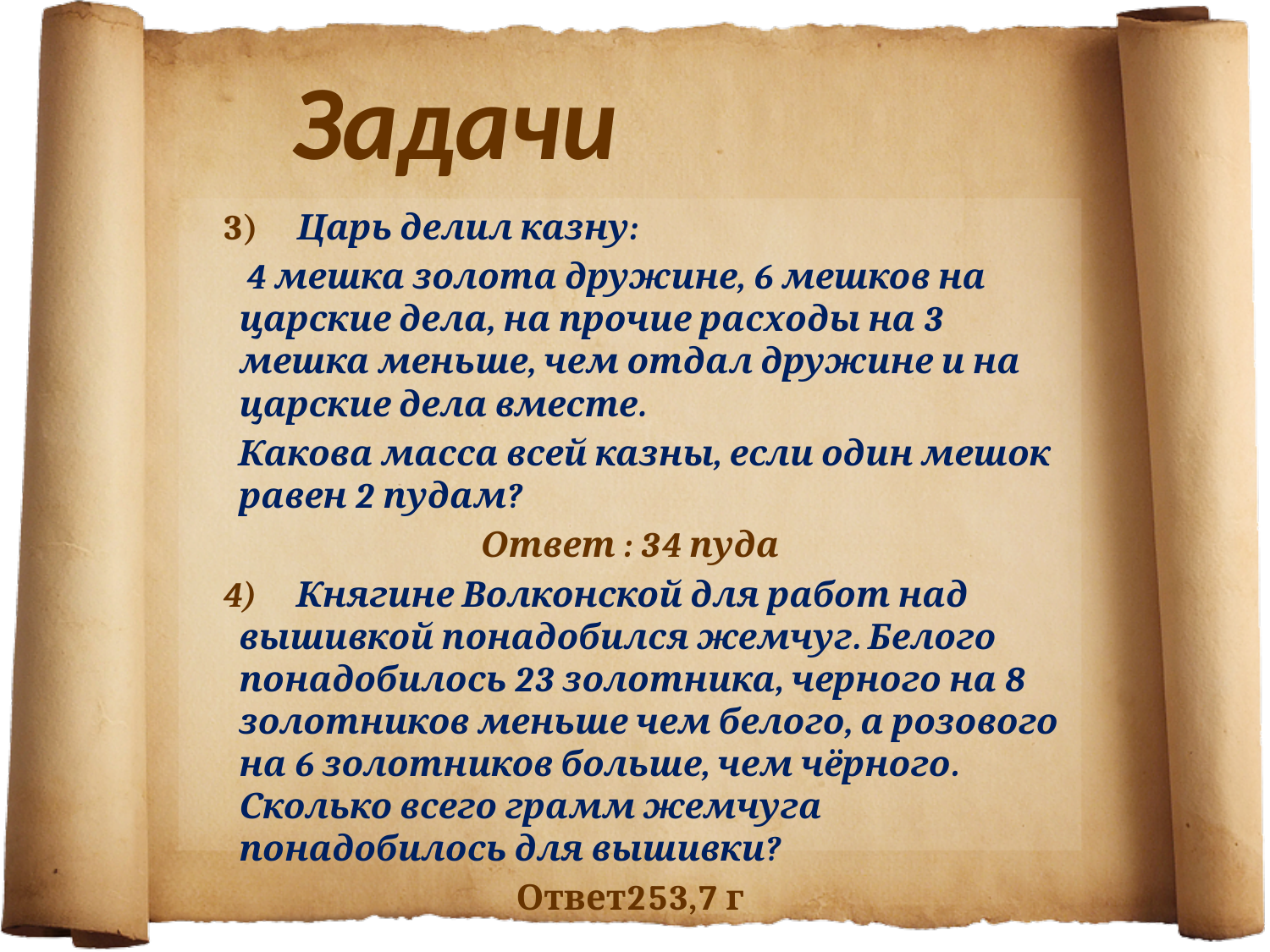

# Задачи
    3)     Царь делил казну:
       4 мешка золота дружине, 6 мешков на царские дела, на прочие расходы на 3 мешка меньше, чем отдал дружине и на царские дела вместе.
      Какова масса всей казны, если один мешок равен 2 пудам?
Ответ : 34 пуда
    4)     Княгине Волконской для работ над вышивкой понадобился жемчуг. Белого понадобилось 23 золотника, черного на 8 золотников меньше чем белого, а розового на 6 золотников больше, чем чёрного. Сколько всего грамм жемчуга понадобилось для вышивки?
Ответ253,7 г